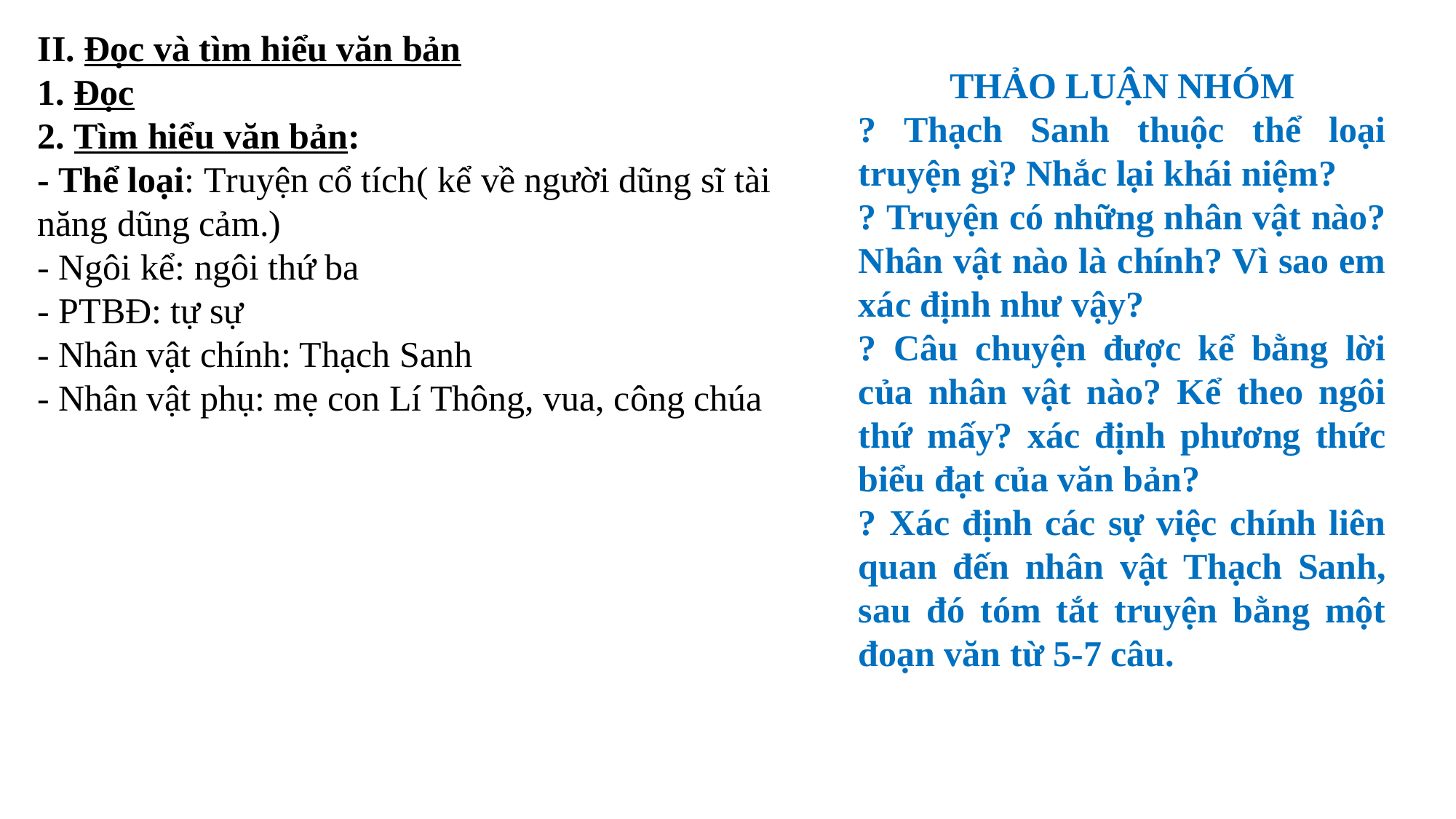

II. Đọc và tìm hiểu văn bản
1. Đọc
2. Tìm hiểu văn bản:
- Thể loại: Truyện cổ tích( kể về người dũng sĩ tài năng dũng cảm.)
- Ngôi kể: ngôi thứ ba
- PTBĐ: tự sự
- Nhân vật chính: Thạch Sanh
- Nhân vật phụ: mẹ con Lí Thông, vua, công chúa
THẢO LUẬN NHÓM
? Thạch Sanh thuộc thể loại truyện gì? Nhắc lại khái niệm?
? Truyện có những nhân vật nào? Nhân vật nào là chính? Vì sao em xác định như vậy?
? Câu chuyện được kể bằng lời của nhân vật nào? Kể theo ngôi thứ mấy? xác định phương thức biểu đạt của văn bản?
? Xác định các sự việc chính liên quan đến nhân vật Thạch Sanh, sau đó tóm tắt truyện bằng một đoạn văn từ 5-7 câu.